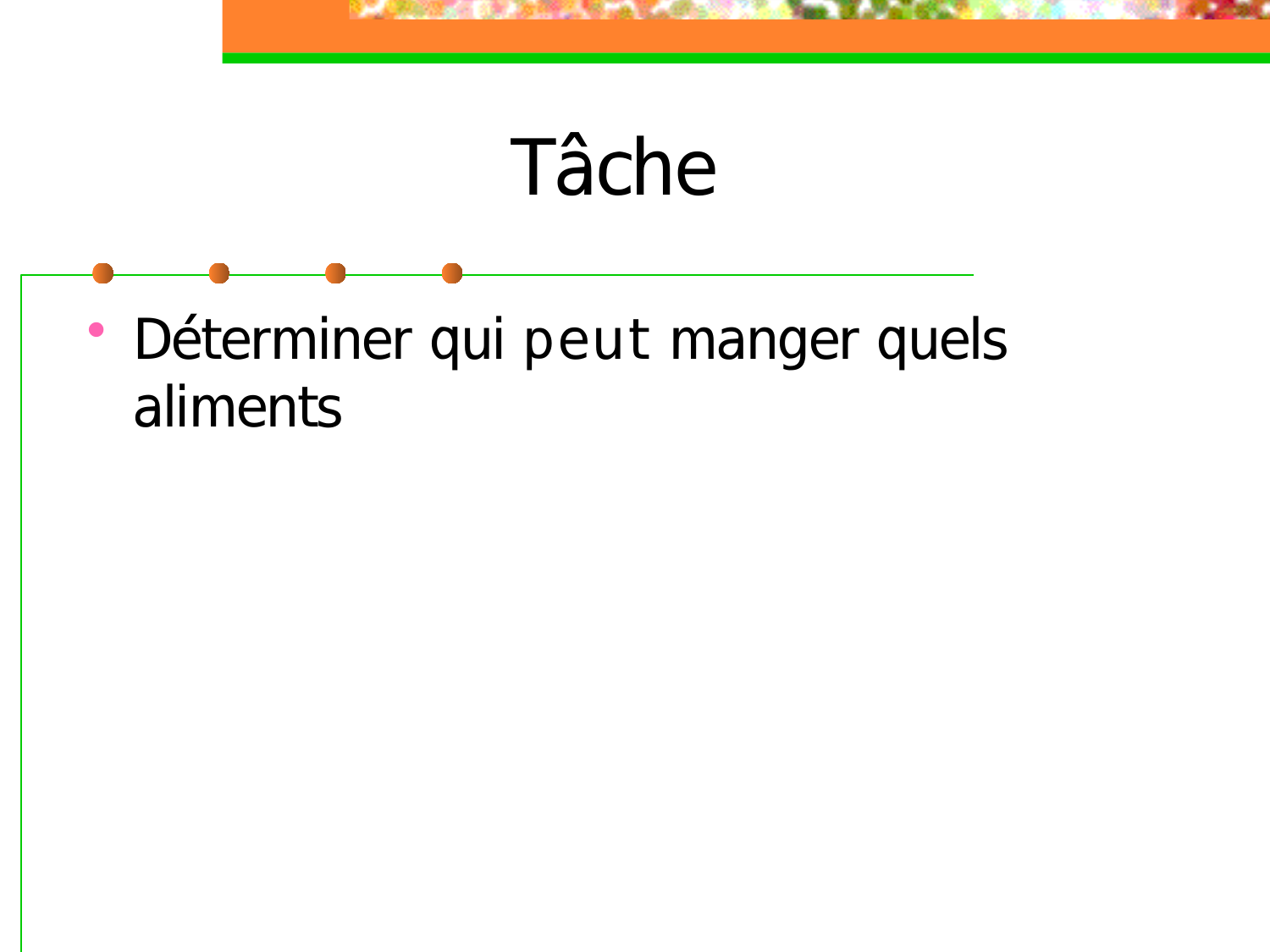

# Tâche
Déterminer qui peut manger quels aliments